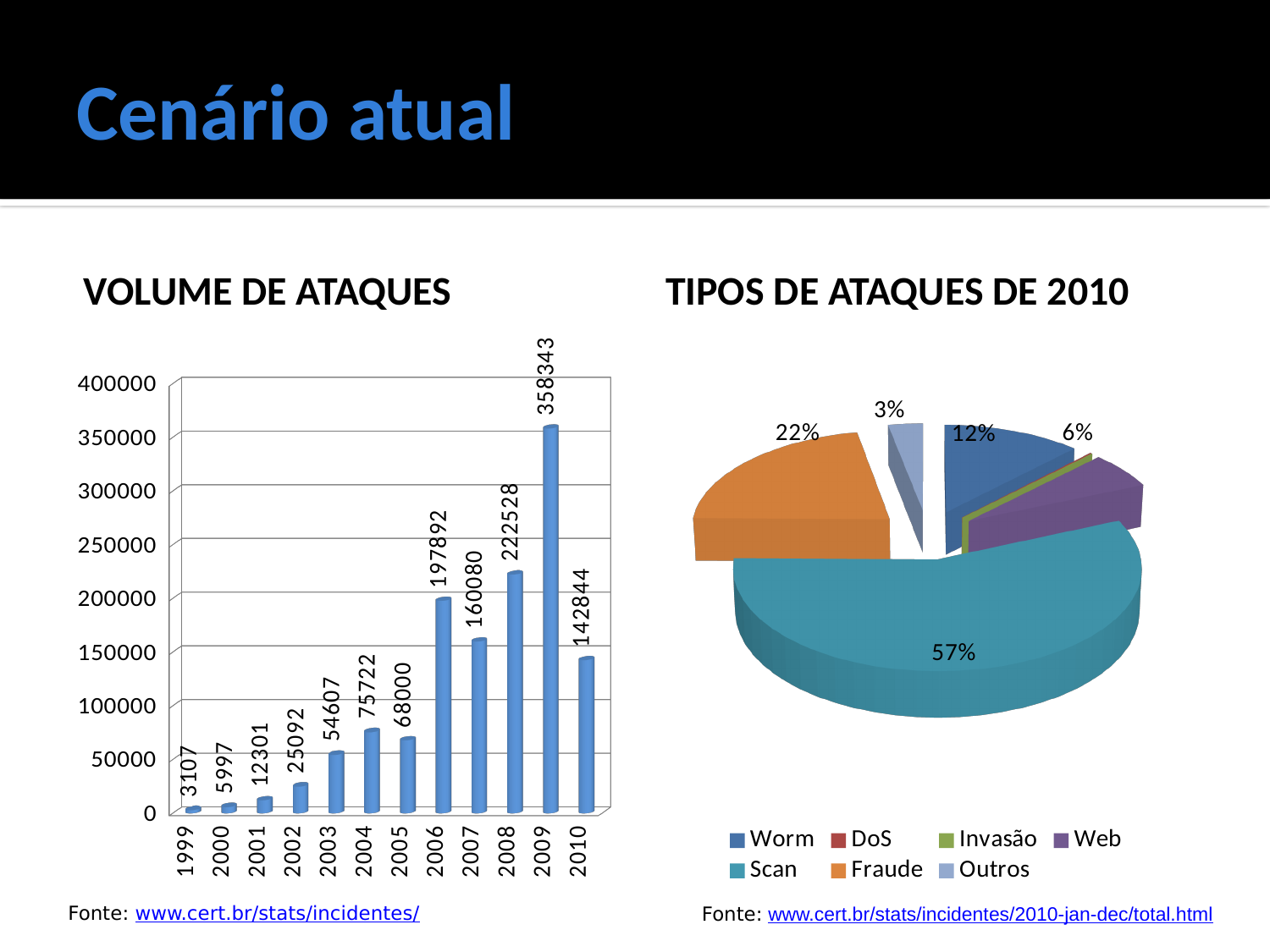

# Cenário atual
Volume de ataques
Tipos de ataques de 2010

[unsupported chart]

[unsupported chart]

Fonte: www.cert.br/stats/incidentes/
Fonte: www.cert.br/stats/incidentes/2010-jan-dec/total.html